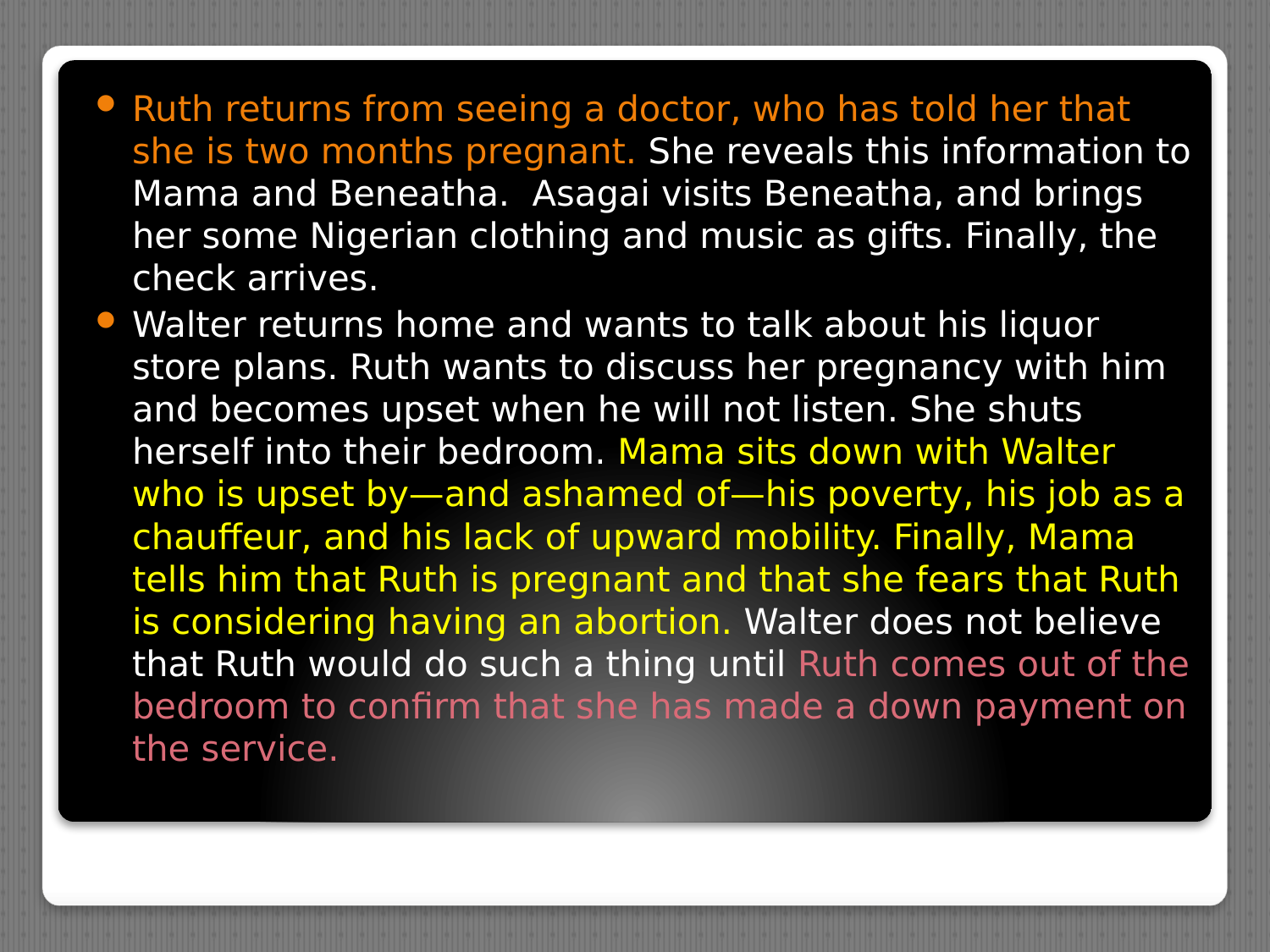

Ruth returns from seeing a doctor, who has told her that she is two months pregnant. She reveals this information to Mama and Beneatha.  Asagai visits Beneatha, and brings her some Nigerian clothing and music as gifts. Finally, the check arrives.
Walter returns home and wants to talk about his liquor store plans. Ruth wants to discuss her pregnancy with him and becomes upset when he will not listen. She shuts herself into their bedroom. Mama sits down with Walter who is upset by—and ashamed of—his poverty, his job as a chauffeur, and his lack of upward mobility. Finally, Mama tells him that Ruth is pregnant and that she fears that Ruth is considering having an abortion. Walter does not believe that Ruth would do such a thing until Ruth comes out of the bedroom to confirm that she has made a down payment on the service.
#